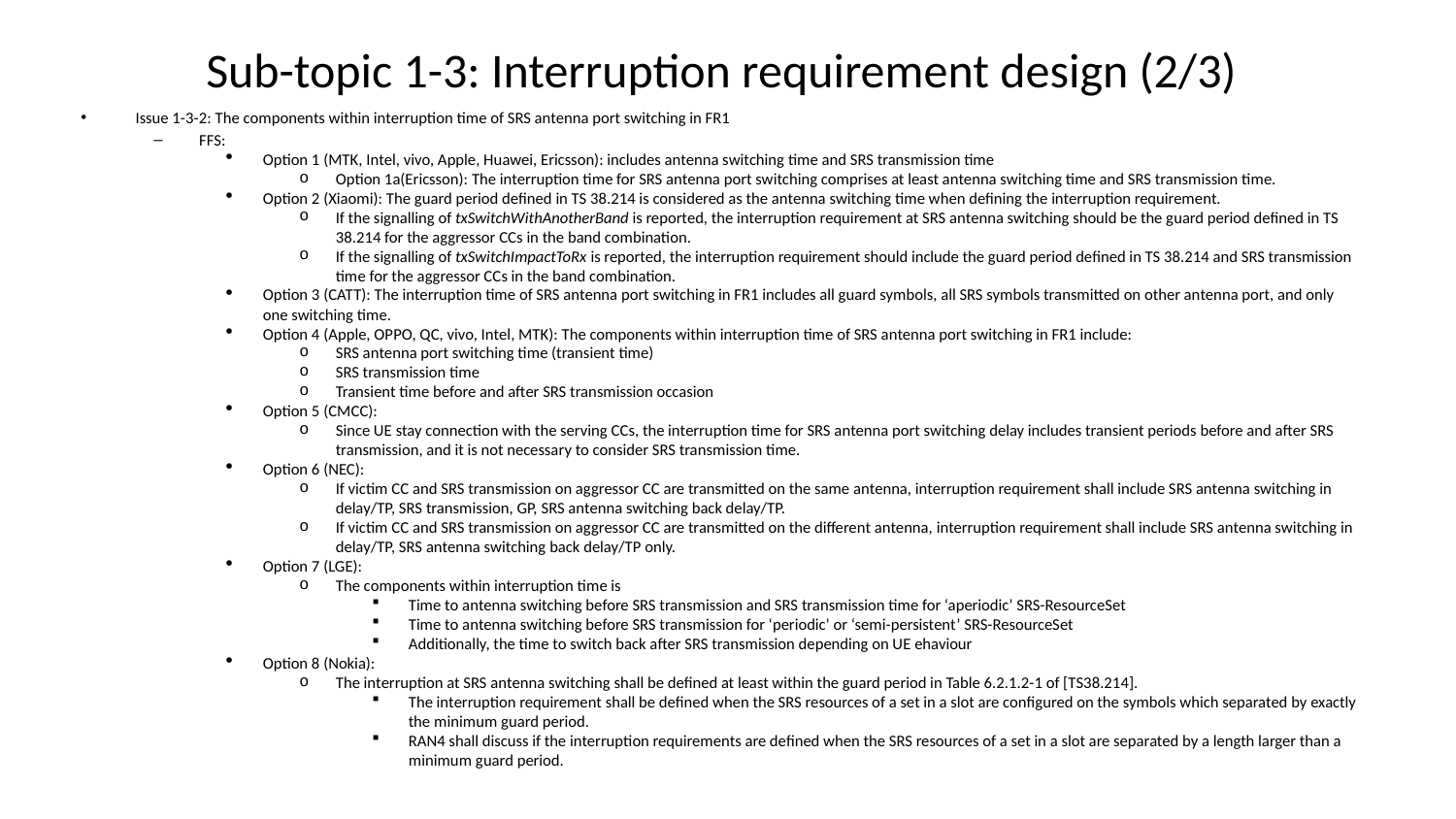

# Sub-topic 1-3: Interruption requirement design (2/3)
Issue 1-3-2: The components within interruption time of SRS antenna port switching in FR1
FFS:
Option 1 (MTK, Intel, vivo, Apple, Huawei, Ericsson): includes antenna switching time and SRS transmission time
Option 1a(Ericsson): The interruption time for SRS antenna port switching comprises at least antenna switching time and SRS transmission time.
Option 2 (Xiaomi): The guard period defined in TS 38.214 is considered as the antenna switching time when defining the interruption requirement.
If the signalling of txSwitchWithAnotherBand is reported, the interruption requirement at SRS antenna switching should be the guard period defined in TS 38.214 for the aggressor CCs in the band combination.
If the signalling of txSwitchImpactToRx is reported, the interruption requirement should include the guard period defined in TS 38.214 and SRS transmission time for the aggressor CCs in the band combination.
Option 3 (CATT): The interruption time of SRS antenna port switching in FR1 includes all guard symbols, all SRS symbols transmitted on other antenna port, and only one switching time.
Option 4 (Apple, OPPO, QC, vivo, Intel, MTK): The components within interruption time of SRS antenna port switching in FR1 include:
SRS antenna port switching time (transient time)
SRS transmission time
Transient time before and after SRS transmission occasion
Option 5 (CMCC):
Since UE stay connection with the serving CCs, the interruption time for SRS antenna port switching delay includes transient periods before and after SRS transmission, and it is not necessary to consider SRS transmission time.
Option 6 (NEC):
If victim CC and SRS transmission on aggressor CC are transmitted on the same antenna, interruption requirement shall include SRS antenna switching in delay/TP, SRS transmission, GP, SRS antenna switching back delay/TP.
If victim CC and SRS transmission on aggressor CC are transmitted on the different antenna, interruption requirement shall include SRS antenna switching in delay/TP, SRS antenna switching back delay/TP only.
Option 7 (LGE):
The components within interruption time is
Time to antenna switching before SRS transmission and SRS transmission time for ‘aperiodic’ SRS-ResourceSet
Time to antenna switching before SRS transmission for ‘periodic’ or ‘semi-persistent’ SRS-ResourceSet
Additionally, the time to switch back after SRS transmission depending on UE ehaviour
Option 8 (Nokia):
The interruption at SRS antenna switching shall be defined at least within the guard period in Table 6.2.1.2-1 of [TS38.214].
The interruption requirement shall be defined when the SRS resources of a set in a slot are configured on the symbols which separated by exactly the minimum guard period.
RAN4 shall discuss if the interruption requirements are defined when the SRS resources of a set in a slot are separated by a length larger than a minimum guard period.